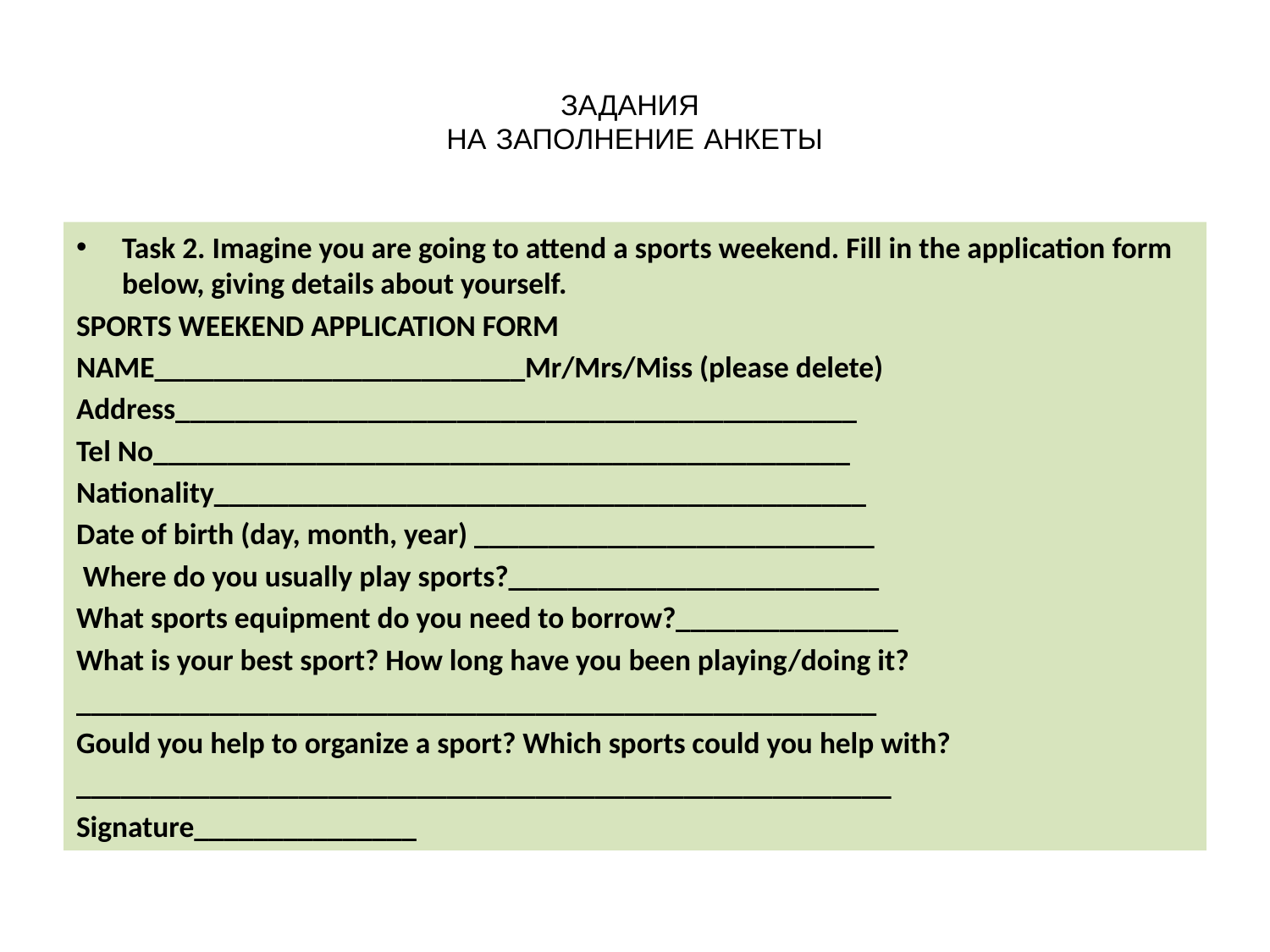

# ЗАДАНИЯ НА ЗАПОЛНЕНИЕ АНКЕТЫ
Task 2. Imagine you are going to attend a sports weekend. Fill in the application form below, giving details about yourself.
SPORTS WEEKEND APPLICATION FORM
NAME_________________________Mr/Mrs/Miss (please delete)
Address______________________________________________
Tel No_______________________________________________
Nationality____________________________________________
Date of birth (day, month, year) ___________________________
 Where do you usually play sports?_________________________
What sports equipment do you need to borrow?_______________
What is your best sport? How long have you been playing/doing it?
______________________________________________________
Gould you help to organize a sport? Which sports could you help with?
_______________________________________________________
Signature_______________